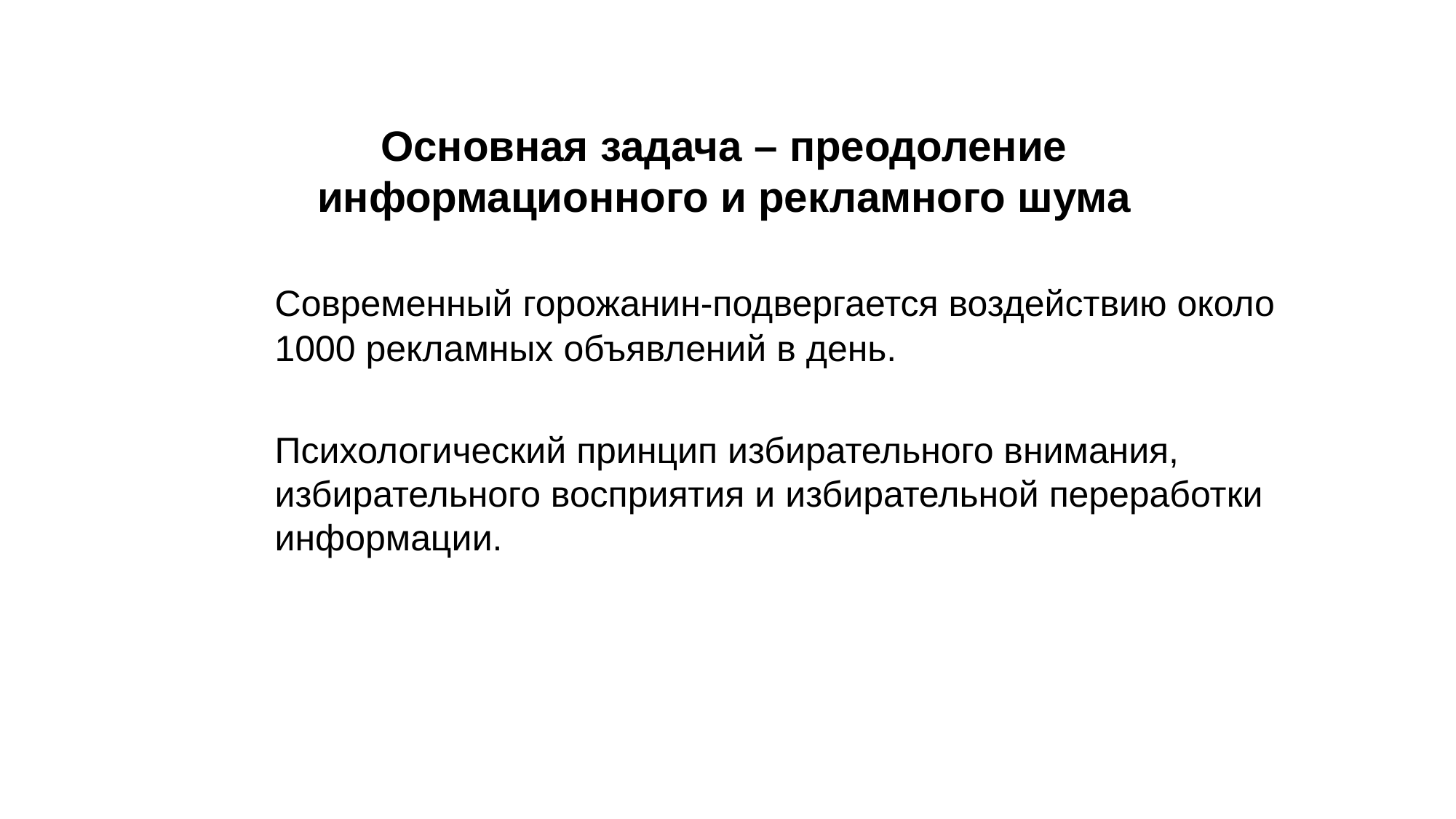

# Основная задача – преодоление информационного и рекламного шума
	Современный горожанин-подвергается воздействию около 1000 рекламных объявлений в день.

	Психологический принцип избирательного внимания, избирательного восприятия и избирательной переработки информации.